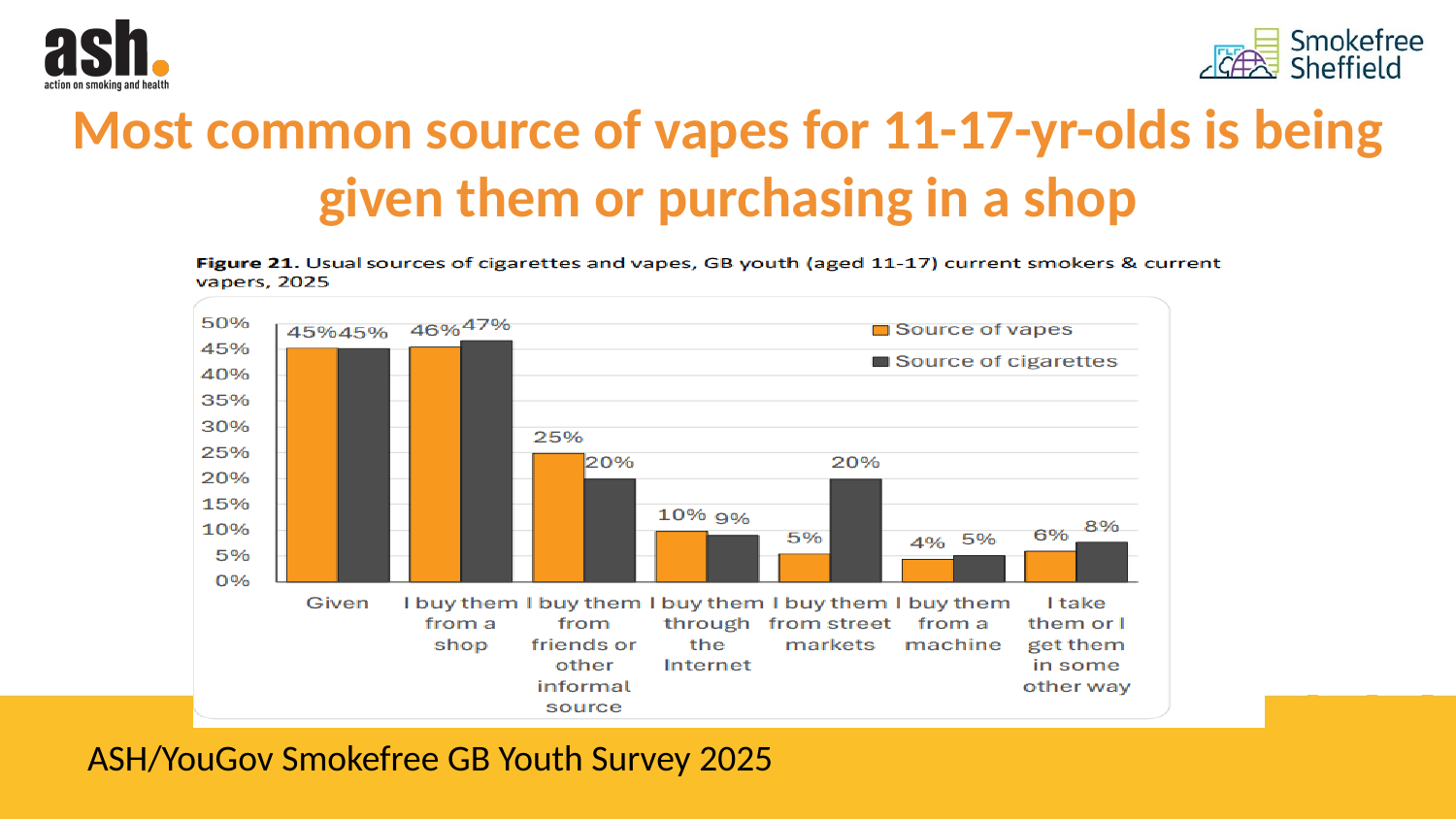

Most common source of vapes for 11-17-yr-olds is being given them or purchasing in a shop

### Chart

| Category |
|---|
ASH/YouGov Smokefree GB Youth Survey 2025